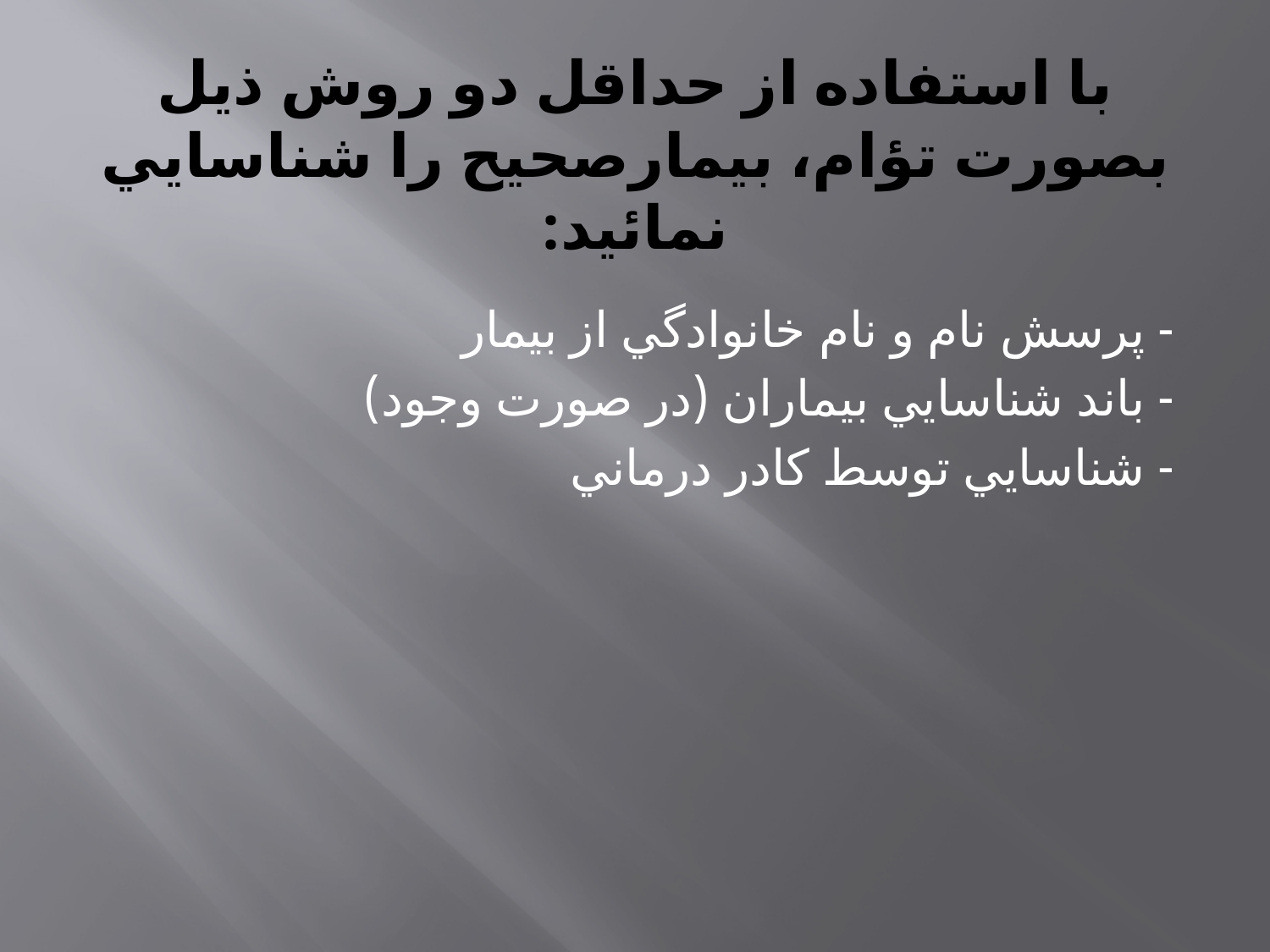

# با استفاده از حداقل دو روش ذيل بصورت تؤام، بيمارصحيح را شناسايي نمائيد:

- پرسش نام و نام خانوادگي از بيمار
- باند شناسايي بيماران (در صورت وجود)
- شناسايي توسط كادر درماني